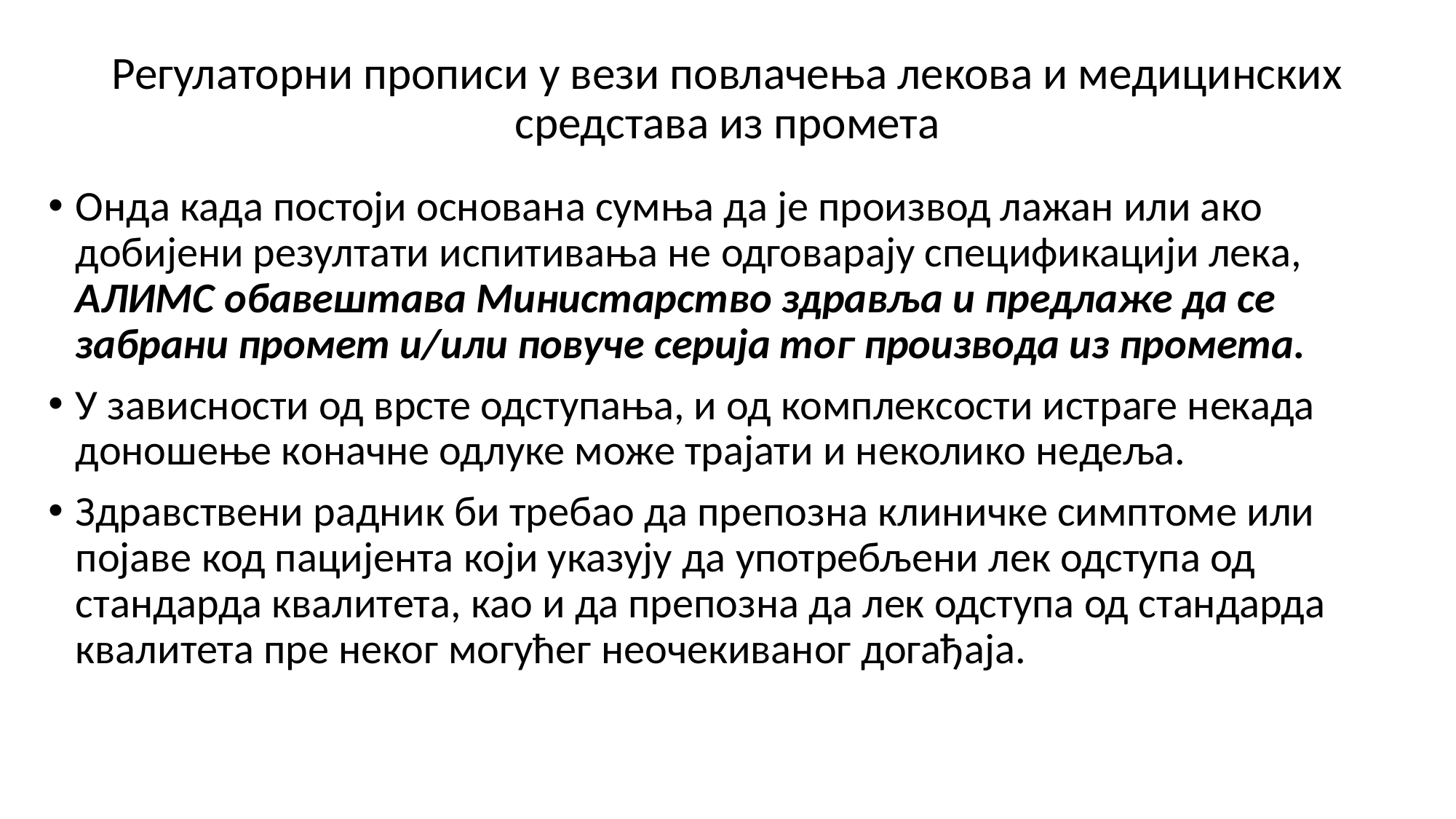

# Регулаторни прописи у вези повлачења лекова и медицинских средстава из промета
Онда када постоји основана сумња да је производ лажан или ако добијени резултати испитивања не одговарају спецификацији лека, АЛИМС обавештава Министарство здравља и предлаже да се забрани промет и/или повуче серија тог производа из промета.
У зависности од врсте одступања, и од комплексости истраге некада доношење коначне одлуке може трајати и неколико недеља.
Здравствени радник би требао да препозна клиничке симптоме или појаве код пацијента који указују да употребљени лек одступа од стандарда квалитета, као и да препозна да лек одступа од стандарда квалитета пре неког могућег неочекиваног догађаја.